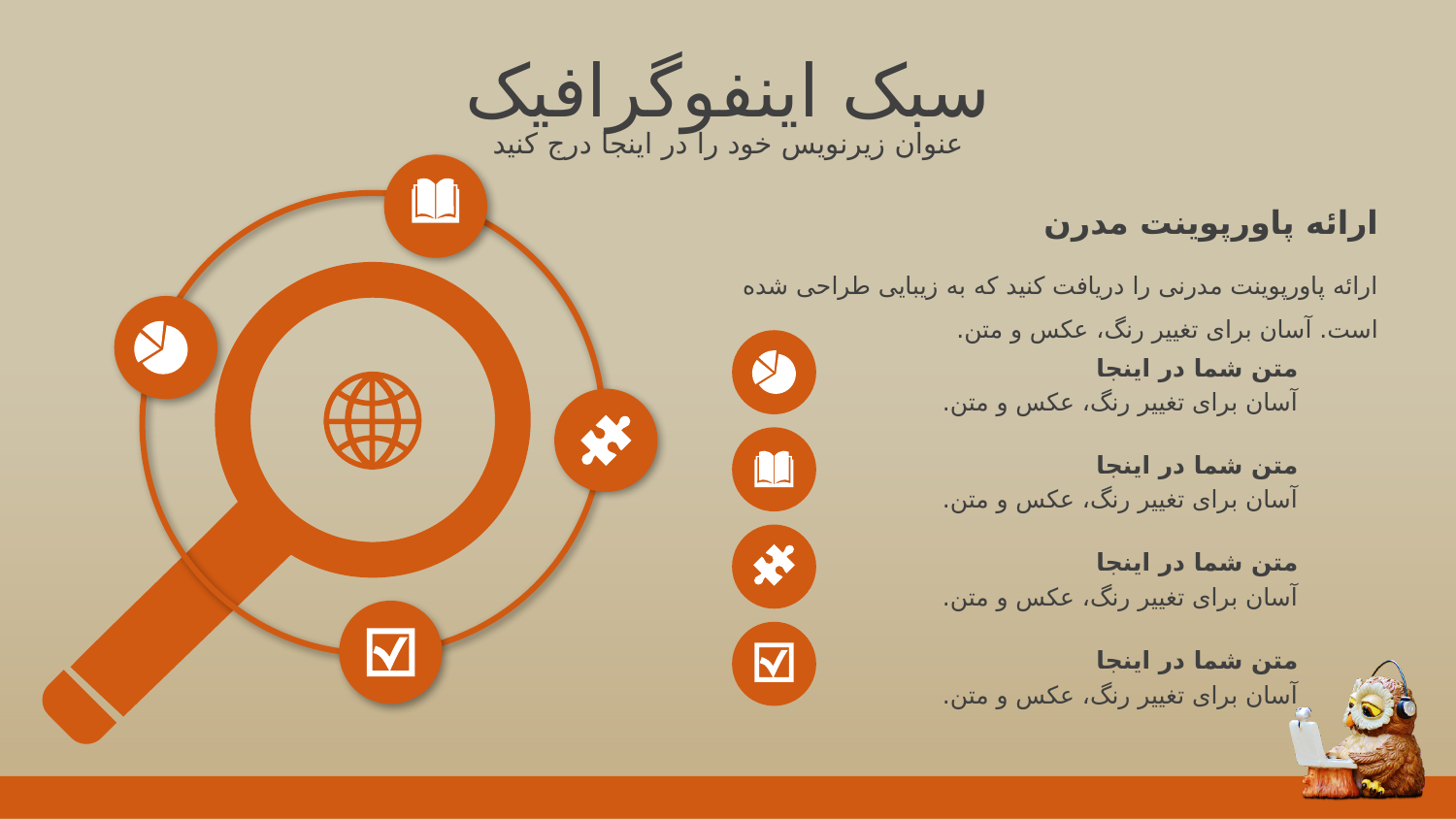

سبک اینفوگرافیک
عنوان زیرنویس خود را در اینجا درج کنید

ارائه پاورپوینت مدرن
ارائه پاورپوینت مدرنی را دریافت کنید که به زیبایی طراحی شده است. آسان برای تغییر رنگ، عکس و متن.

متن شما در اینجا
آسان برای تغییر رنگ، عکس و متن.

متن شما در اینجا
آسان برای تغییر رنگ، عکس و متن.

متن شما در اینجا
آسان برای تغییر رنگ، عکس و متن.

متن شما در اینجا
آسان برای تغییر رنگ، عکس و متن.